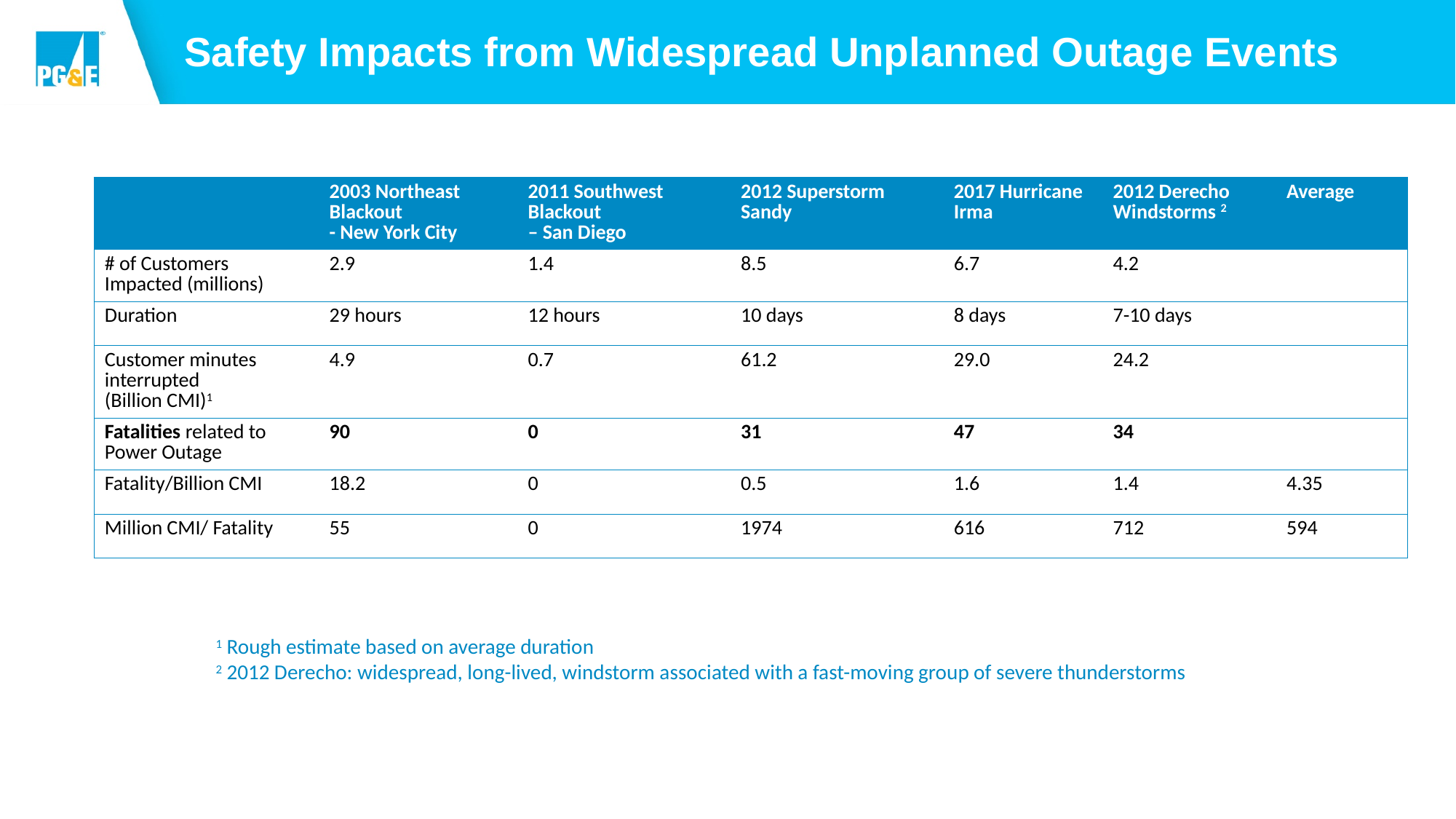

# Safety Impacts from Widespread Unplanned Outage Events
|  | 2003 Northeast Blackout - New York City | 2011 Southwest Blackout – San Diego | 2012 Superstorm Sandy | 2017 Hurricane Irma | 2012 Derecho Windstorms 2 | Average |
| --- | --- | --- | --- | --- | --- | --- |
| # of Customers Impacted (millions) | 2.9 | 1.4 | 8.5 | 6.7 | 4.2 |  |
| Duration | 29 hours | 12 hours | 10 days | 8 days | 7-10 days |  |
| Customer minutes interrupted (Billion CMI)1 | 4.9 | 0.7 | 61.2 | 29.0 | 24.2 |  |
| Fatalities related to Power Outage | 90 | 0 | 31 | 47 | 34 |  |
| Fatality/Billion CMI | 18.2 | 0 | 0.5 | 1.6 | 1.4 | 4.35 |
| Million CMI/ Fatality | 55 | 0 | 1974 | 616 | 712 | 594 |
1 Rough estimate based on average duration
2 2012 Derecho: widespread, long-lived, windstorm associated with a fast-moving group of severe thunderstorms